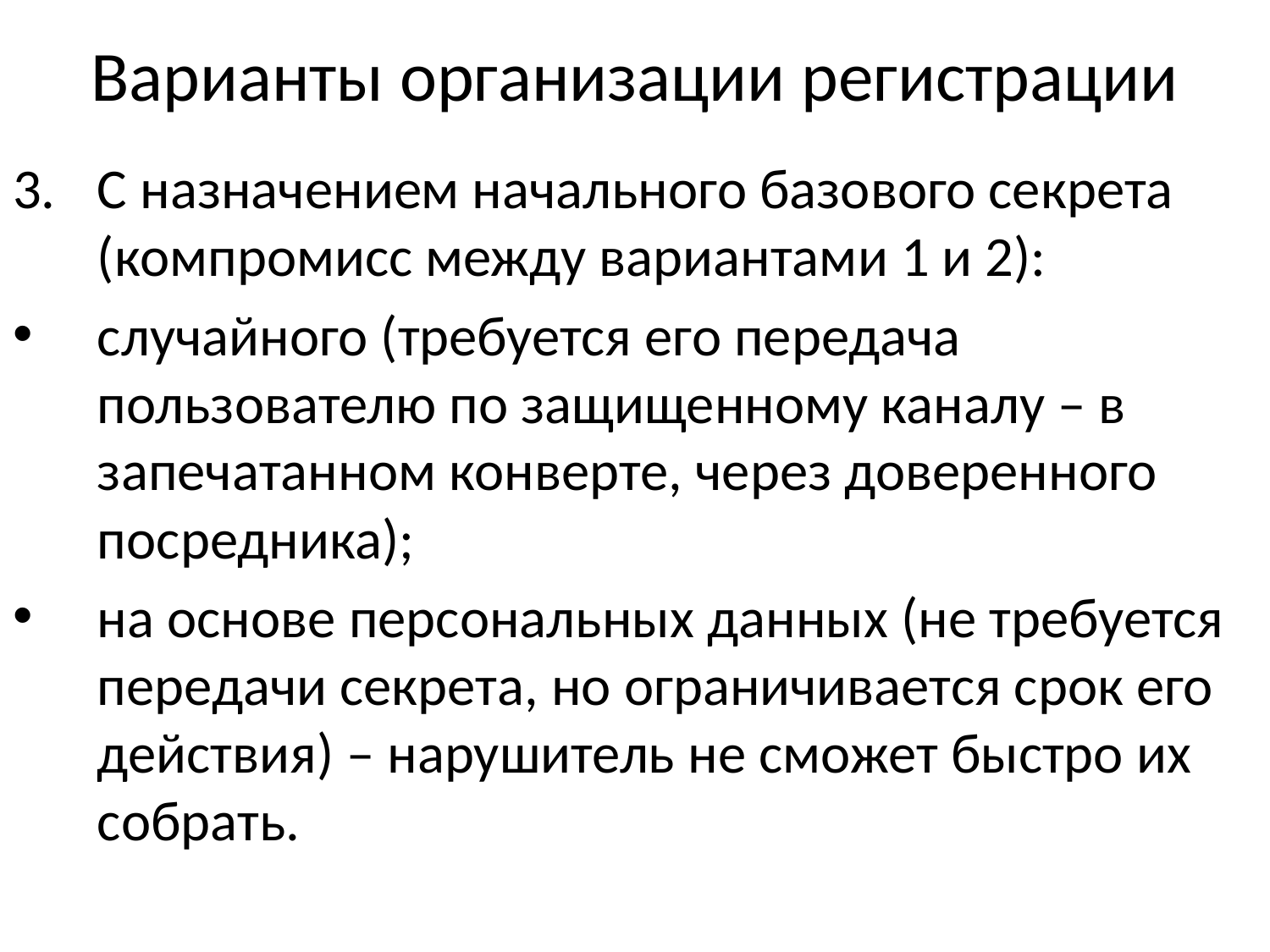

# Варианты организации регистрации
С назначением начального базового секрета (компромисс между вариантами 1 и 2):
случайного (требуется его передача пользователю по защищенному каналу – в запечатанном конверте, через доверенного посредника);
на основе персональных данных (не требуется передачи секрета, но ограничивается срок его действия) – нарушитель не сможет быстро их собрать.